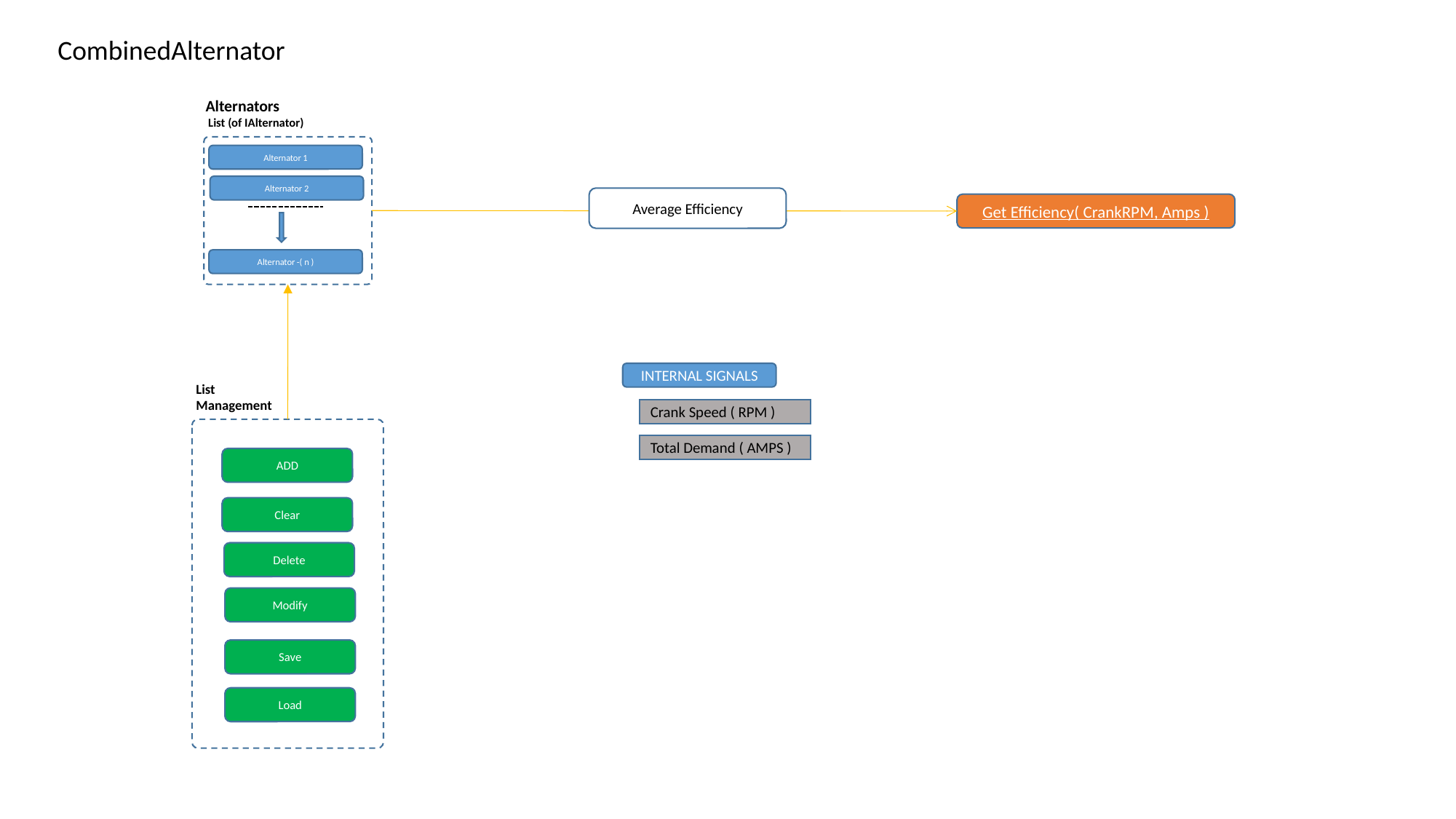

CombinedAlternator
Alternators
 List (of IAlternator)

Alternator 1
Alternator 2
Average Efficiency
Get Efficiency( CrankRPM, Amps )

Alternator -( n )
INTERNAL SIGNALS
List
Management
Crank Speed ( RPM )

Total Demand ( AMPS )
ADD
Clear
Delete
Modify
Save
Load